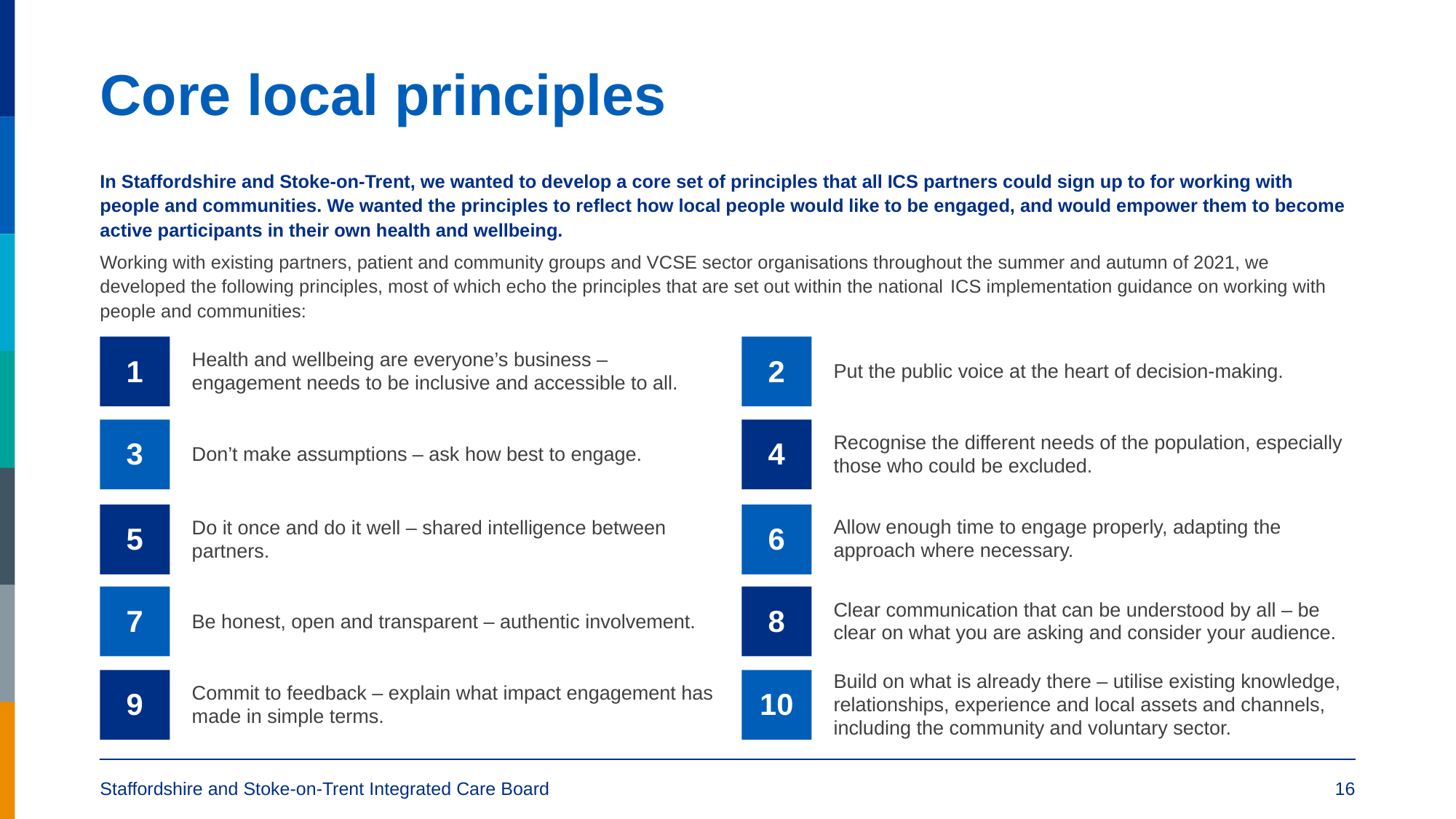

# Core local principles
In Staffordshire and Stoke-on-Trent, we wanted to develop a core set of principles that all ICS partners could sign up to for working with people and communities. We wanted the principles to reflect how local people would like to be engaged, and would empower them to become active participants in their own health and wellbeing.
Working with existing partners, patient and community groups and VCSE sector organisations throughout the summer and autumn of 2021, we developed the following principles, most of which echo the principles that are set out within the national ICS implementation guidance on working with people and communities:
1
Health and wellbeing are everyone’s business – engagement needs to be inclusive and accessible to all.
2
Put the public voice at the heart of decision-making.
3
Don’t make assumptions – ask how best to engage.
4
Recognise the different needs of the population, especially those who could be excluded.
5
Do it once and do it well – shared intelligence between partners.
6
Allow enough time to engage properly, adapting the approach where necessary.
7
Be honest, open and transparent – authentic involvement.
8
Clear communication that can be understood by all – be clear on what you are asking and consider your audience.
9
Commit to feedback – explain what impact engagement has made in simple terms.
10
Build on what is already there – utilise existing knowledge, relationships, experience and local assets and channels, including the community and voluntary sector.
Staffordshire and Stoke-on-Trent Integrated Care Board

16